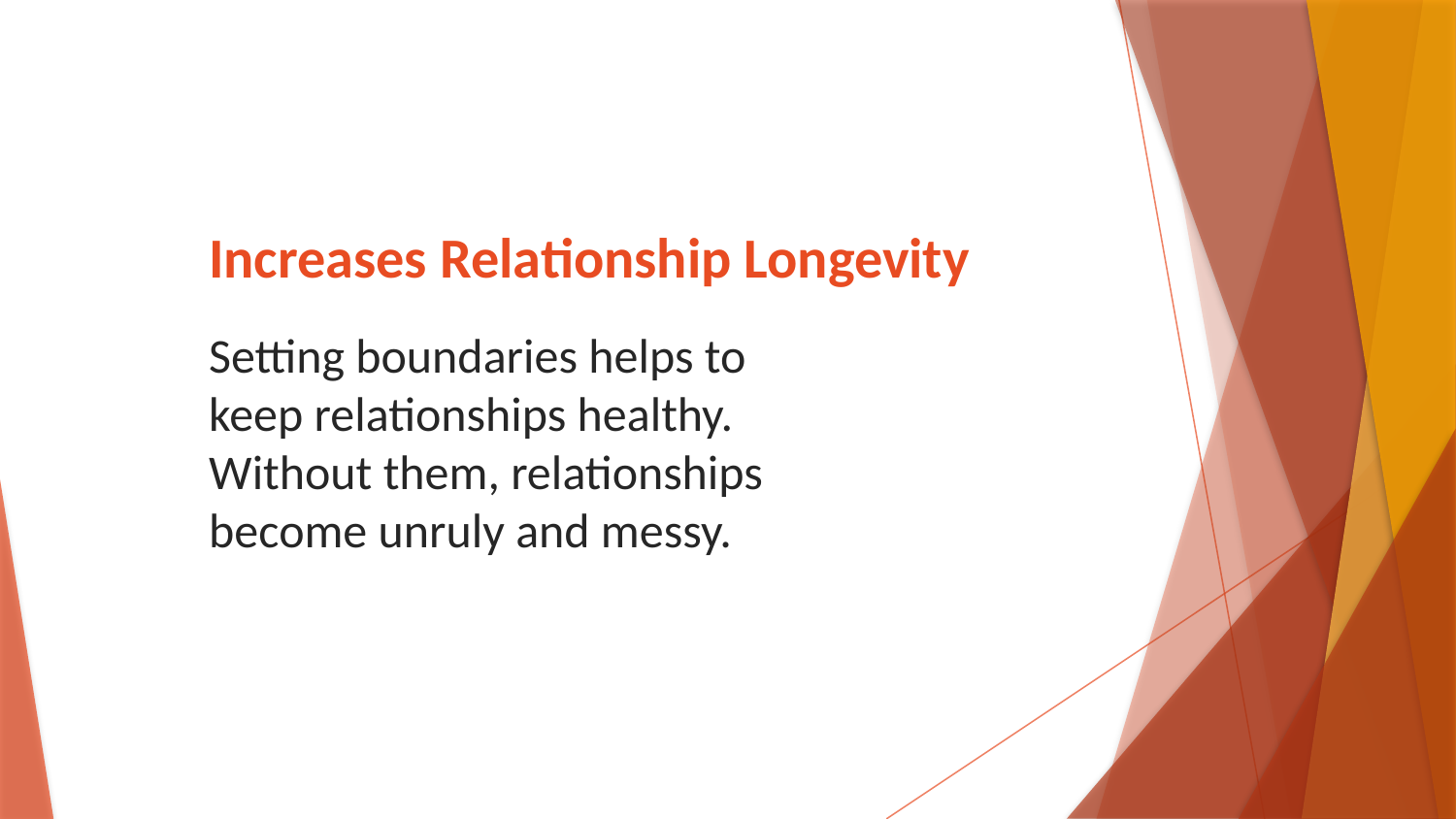

# Increases Relationship Longevity
Setting boundaries helps to keep relationships healthy. Without them, relationships become unruly and messy.